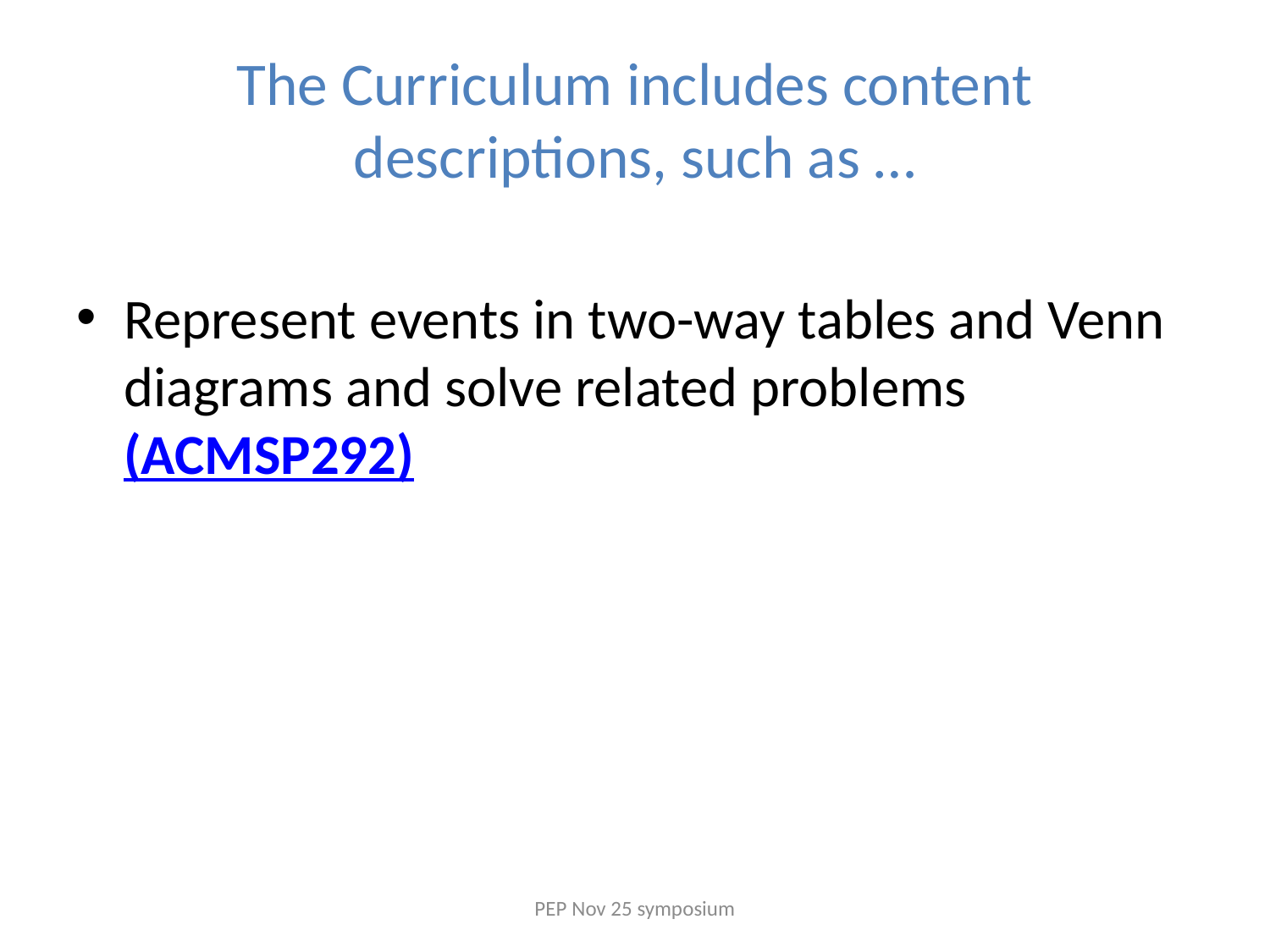

# The Curriculum includes content descriptions, such as …
Represent events in two-way tables and Venn diagrams and solve related problems (ACMSP292)
PEP Nov 25 symposium